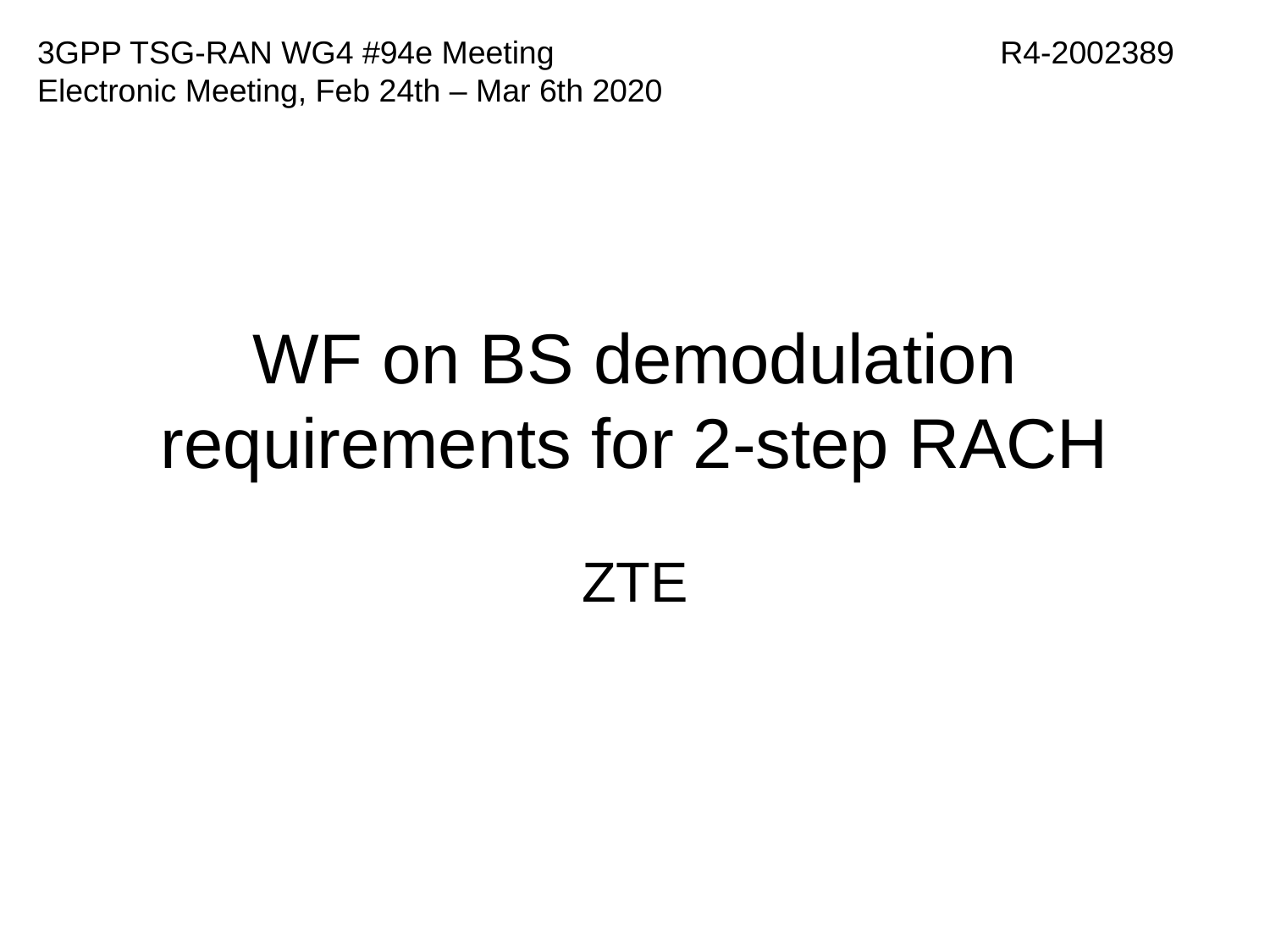

3GPP TSG-RAN WG4 #94e Meeting
Electronic Meeting, Feb 24th – Mar 6th 2020
R4-2002389
# WF on BS demodulation requirements for 2-step RACH
ZTE